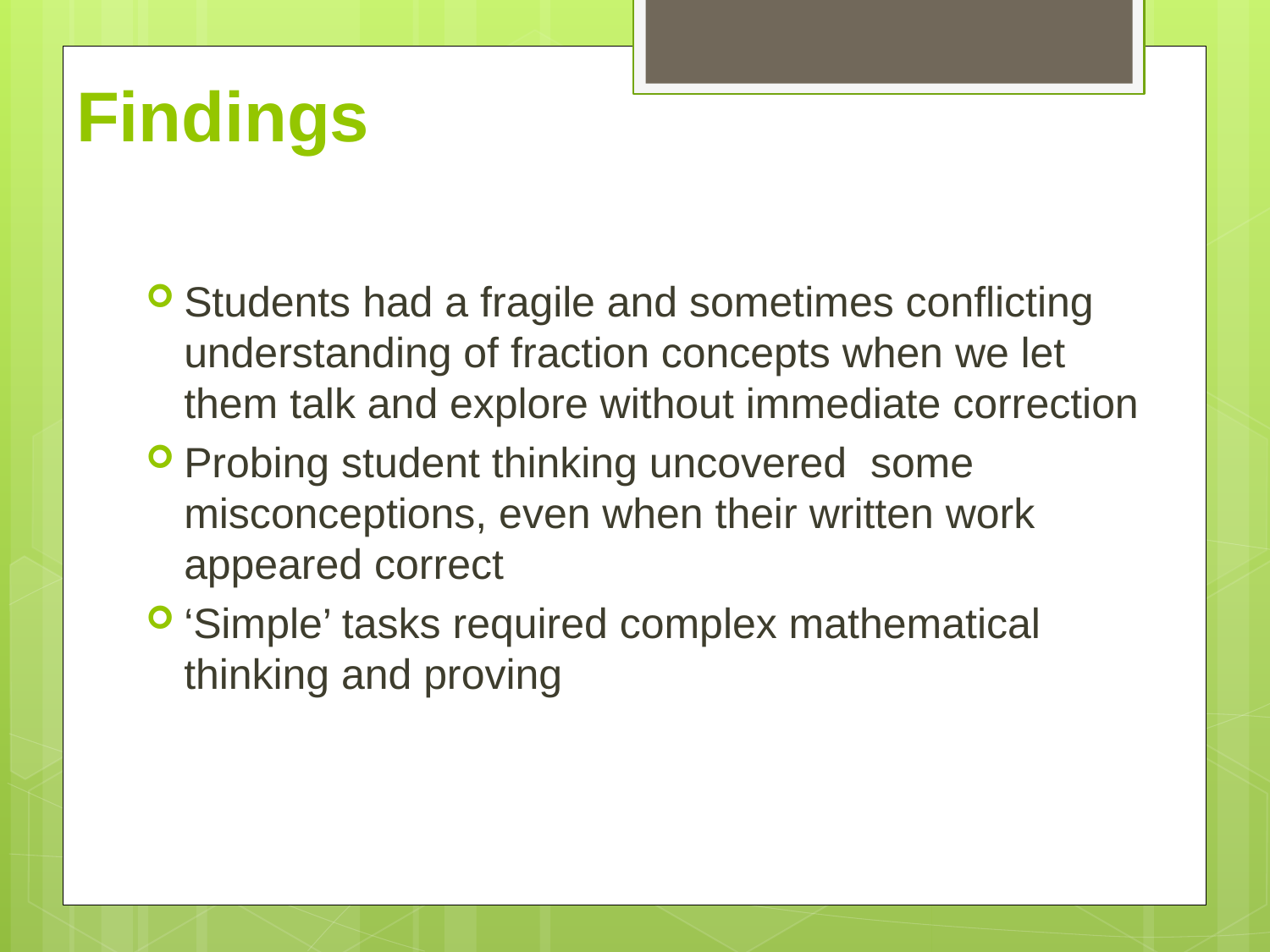

# Findings
Students had a fragile and sometimes conflicting understanding of fraction concepts when we let them talk and explore without immediate correction
Probing student thinking uncovered  some misconceptions, even when their written work appeared correct
‘Simple’ tasks required complex mathematical thinking and proving